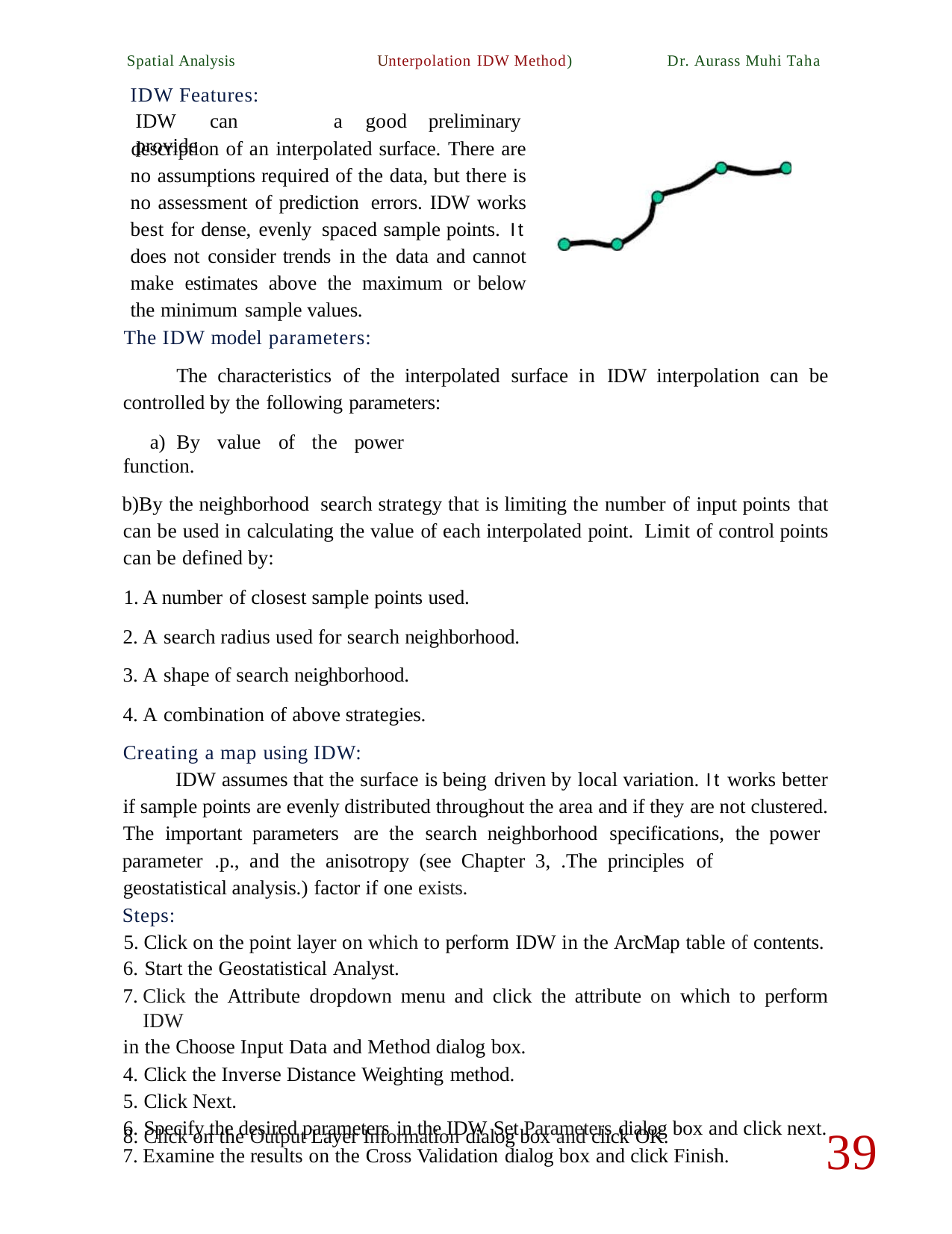

Spatial Analysis

IDW Features:
IDW	can	provide
Unterpolation IDW Method)
Dr. Aurass Muhi Taha
a	good	preliminary
description of an interpolated surface. There are no assumptions required of the data, but there is no assessment of prediction  errors. IDW works best for dense, evenly  spaced sample points.  It does not consider trends in the data and cannot make  estimates  above  the  maximum  or below the minimum sample values.
The IDW model parameters:

The  characteristics  of  the  interpolated  surface  in  IDW  interpolation  can  be controlled by the following parameters:

By value of the power function.

By the neighborhood  search strategy that is limiting the number of input points that can be used in calculating the value of each interpolated point.  Limit of control points can be defined by:

A number of closest sample points used.

A search radius used for search neighborhood.

A shape of search neighborhood.

A combination of above strategies.

Creating a map using IDW:
IDW assumes that the surface is being driven by local variation. It works better if sample points are evenly distributed throughout the area and if they are not clustered. The  important  parameters   are  the  search  neighborhood  specifications,  the  power
parameter  .p.,  and  the  anisotropy  (see  Chapter  3,  .The  principles  of  geostatistical analysis.) factor if one exists.
Steps:
Click on the point layer on which to perform IDW in the ArcMap table of contents.
Start the Geostatistical Analyst.
Click the Attribute dropdown menu and click the attribute on which to perform IDW
in the Choose Input Data and Method dialog box.
Click the Inverse Distance Weighting method.
Click Next.
Specify the desired parameters in the IDW Set Parameters dialog box and click next.
Examine the results on the Cross Validation dialog box and click Finish.

39
8. Click on the Output Layer Information dialog box and click OK.